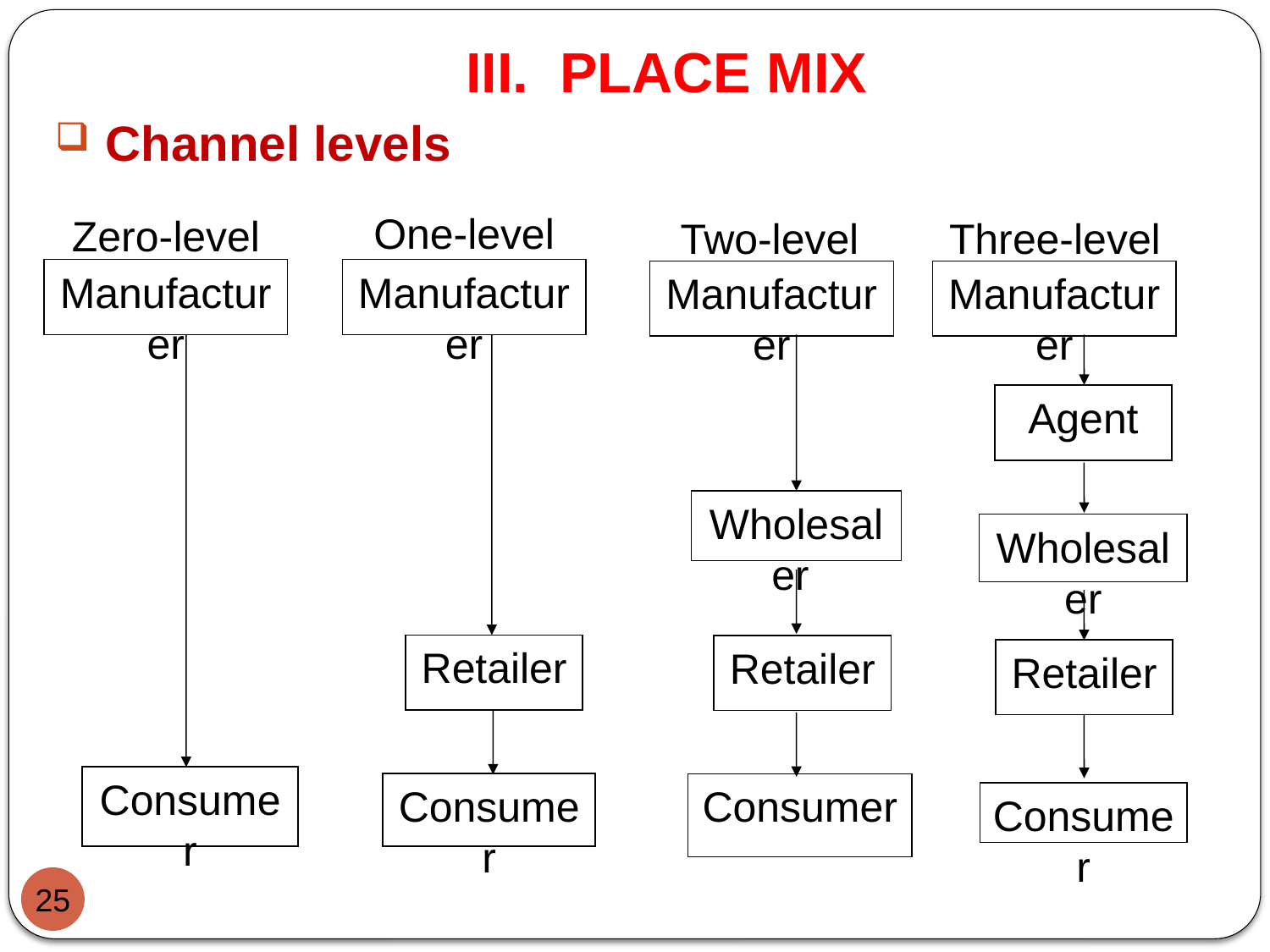

# III.  PLACE MIX
 Channel levels

One-level
Manufacturer

Retailer

Consumer
Zero-level
Manufacturer

Consumer
Two-level
Manufacturer

Wholesaler

Retailer

Consumer
Three-level
Manufacturer

Agent

Wholesaler

Retailer

Consumer
25